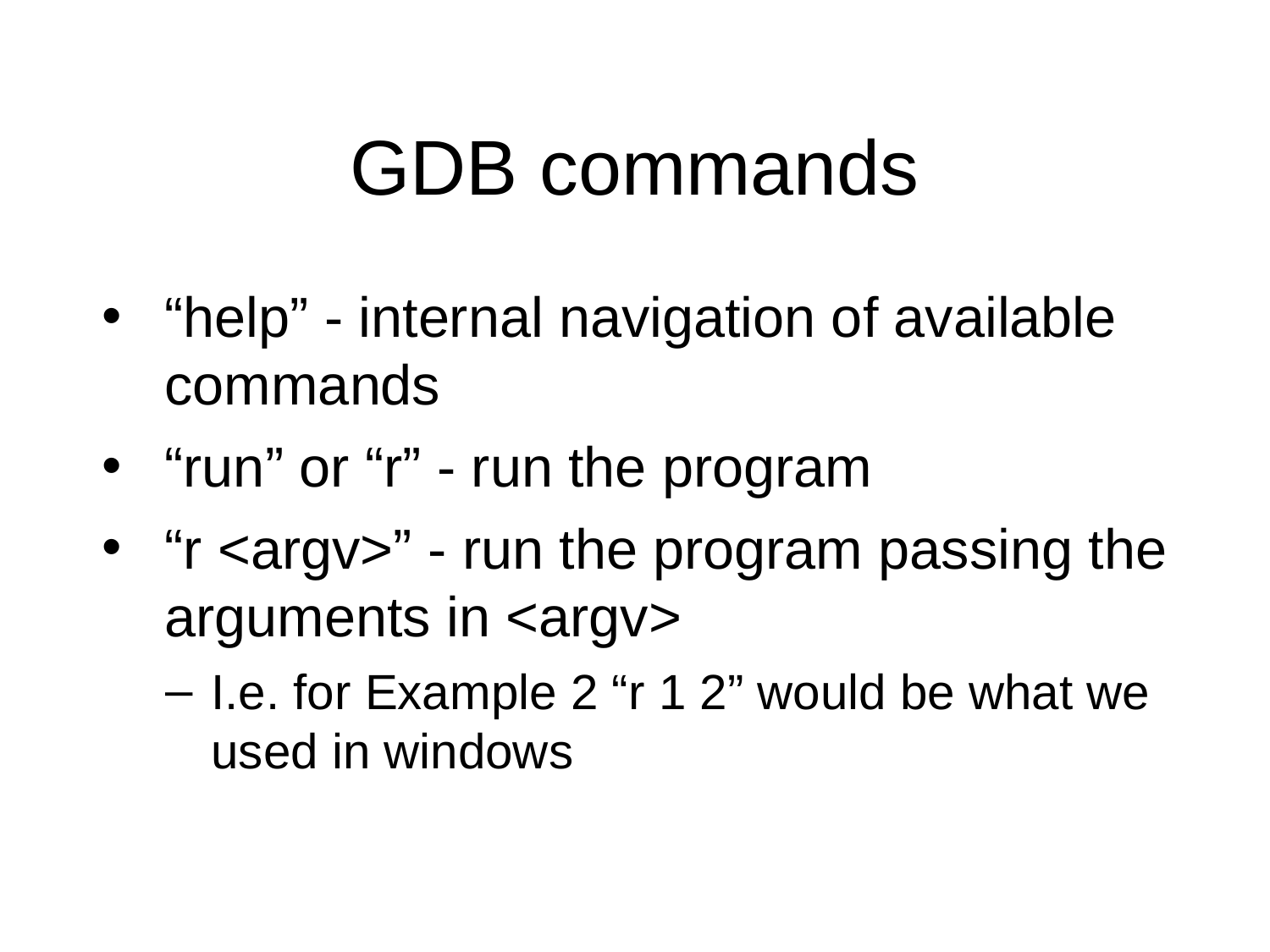

GDB commands
“help” - internal navigation of available commands
“run” or “r” - run the program
“r <argv>” - run the program passing the arguments in <argv>
I.e. for Example 2 “r 1 2” would be what we used in windows